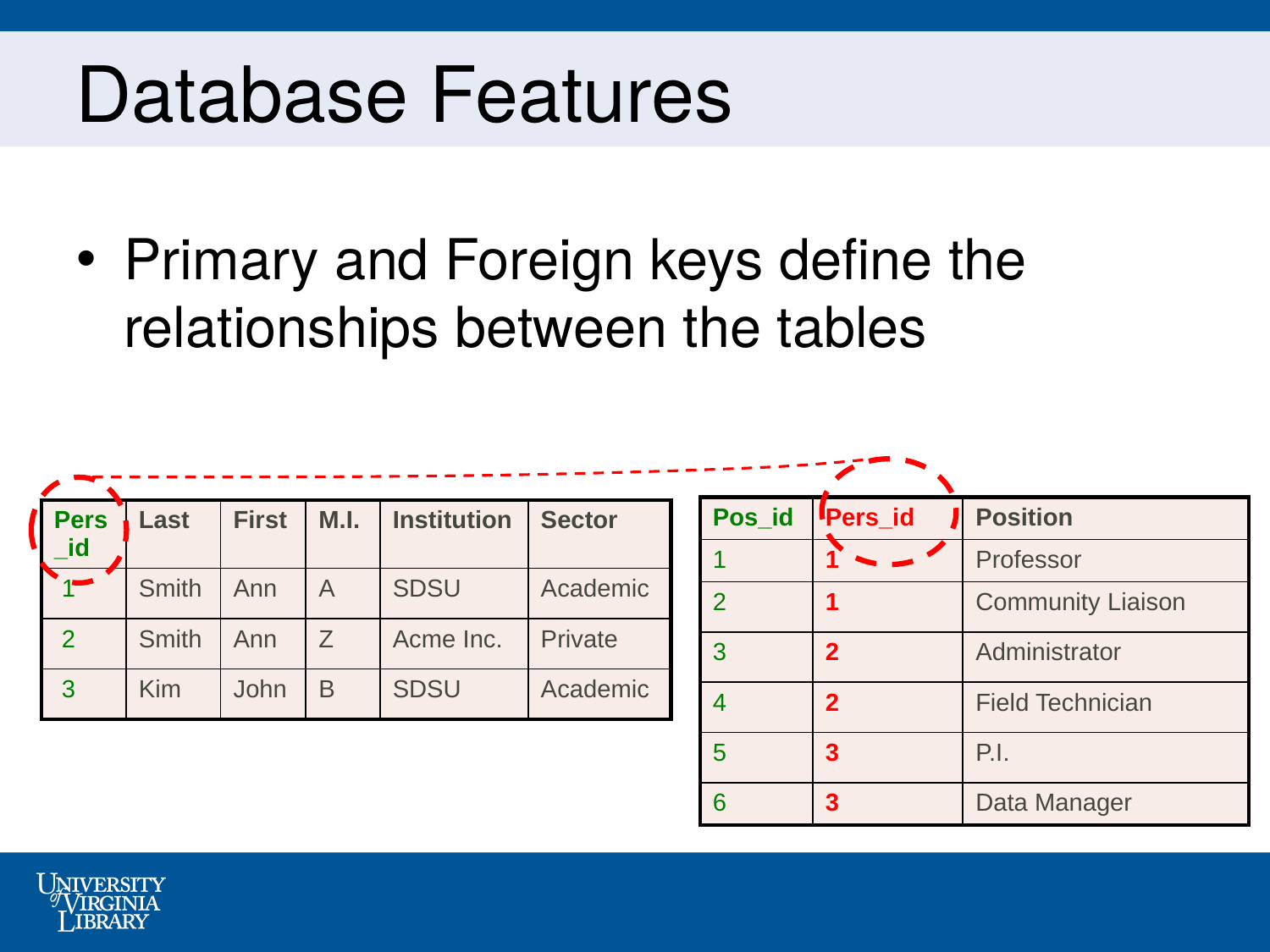

# Database Features
Primary and Foreign keys define the relationships between the tables

| Pos\_id | Pers\_id | Position |
| --- | --- | --- |
| 1 | 1 | Professor |
| 2 | 1 | Community Liaison |
| 3 | 2 | Administrator |
| 4 | 2 | Field Technician |
| 5 | 3 | P.I. |
| 6 | 3 | Data Manager |
| Pers\_id | Last | First | M.I. | Institution | Sector |
| --- | --- | --- | --- | --- | --- |
| 1 | Smith | Ann | A | SDSU | Academic |
| 2 | Smith | Ann | Z | Acme Inc. | Private |
| 3 | Kim | John | B | SDSU | Academic |